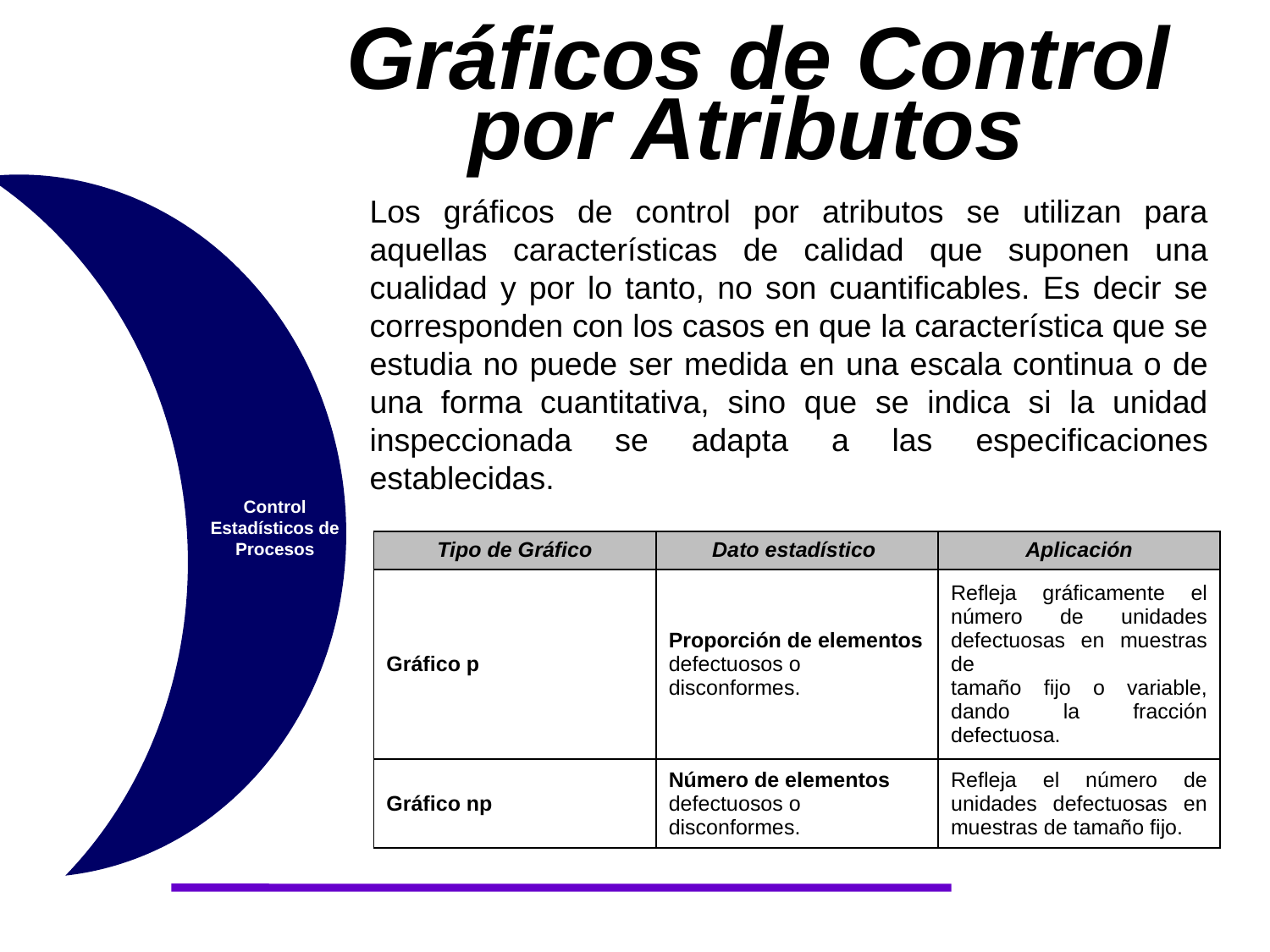

Gráficos de Control por Atributos

Los gráficos de control por atributos se utilizan para aquellas características de calidad que suponen una cualidad y por lo tanto, no son cuantificables. Es decir se corresponden con los casos en que la característica que se estudia no puede ser medida en una escala continua o de una forma cuantitativa, sino que se indica si la unidad inspeccionada se adapta a las especificaciones establecidas.
Control Estadísticos de Procesos
| Tipo de Gráfico | Dato estadístico | Aplicación |
| --- | --- | --- |
| Gráfico p | Proporción de elementos defectuosos o disconformes. | Refleja gráficamente el número de unidades defectuosas en muestras de tamaño fijo o variable, dando la fracción defectuosa. |
| Gráfico np | Número de elementos defectuosos o disconformes. | Refleja el número de unidades defectuosas en muestras de tamaño fijo. |